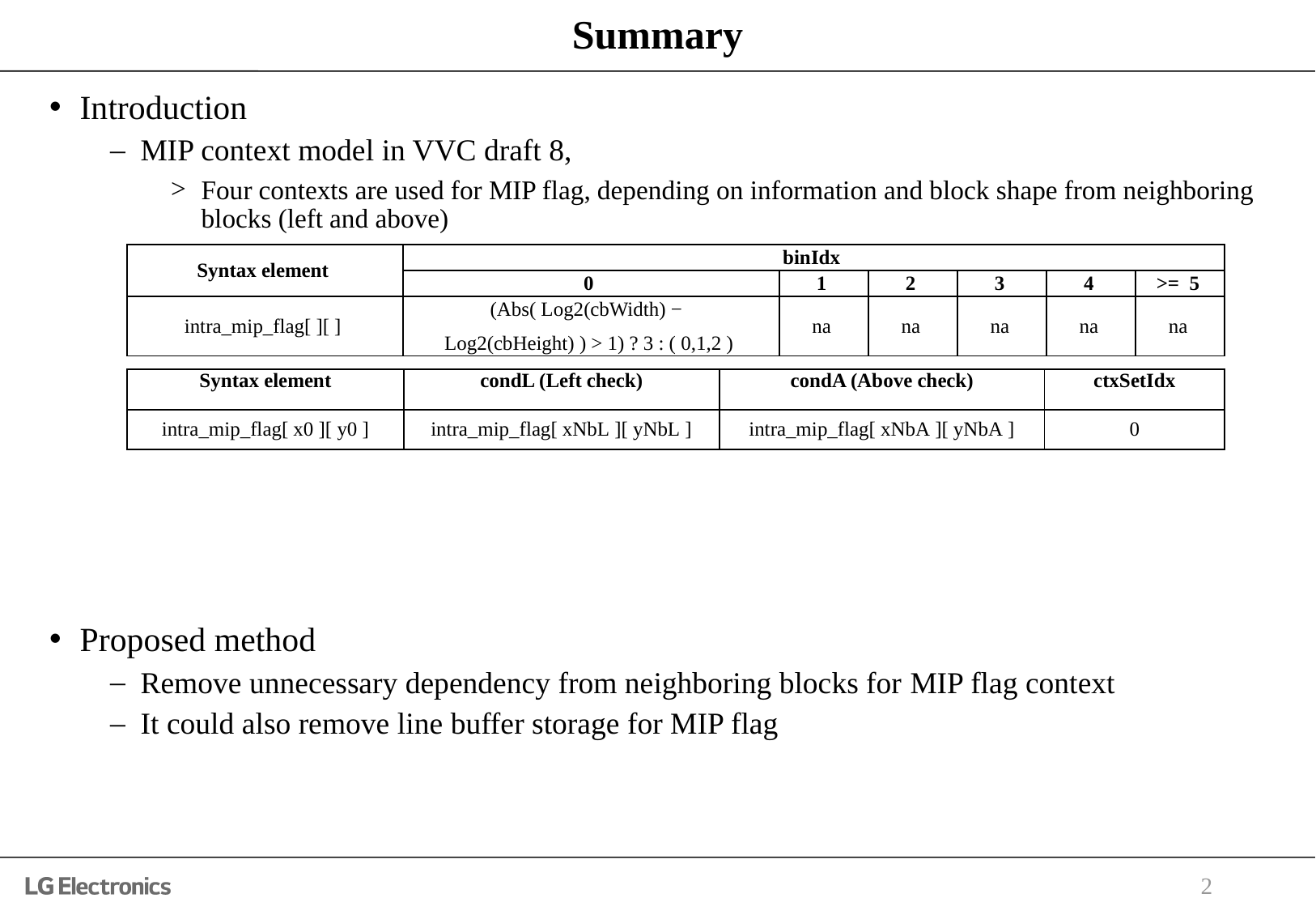

# Summary
Introduction
MIP context model in VVC draft 8,
Four contexts are used for MIP flag, depending on information and block shape from neighboring blocks (left and above)

Proposed method
Remove unnecessary dependency from neighboring blocks for MIP flag context
It could also remove line buffer storage for MIP flag

| Syntax element | binIdx |  |  |  |  |  |
| --- | --- | --- | --- | --- | --- | --- |
|  | 0 | 1 | 2 | 3 | 4 | >= 5 |
| intra\_mip\_flag[ ][ ] | (Abs( Log2(cbWidth) − Log2(cbHeight) ) > 1) ? 3 : ( 0,1,2 ) | na | na | na | na | na |
| Syntax element | condL (Left check) | condA (Above check) | ctxSetIdx |
| --- | --- | --- | --- |
| intra\_mip\_flag[ x0 ][ y0 ] | intra\_mip\_flag[ xNbL ][ yNbL ] | intra\_mip\_flag[ xNbA ][ yNbA ] | 0 |
2